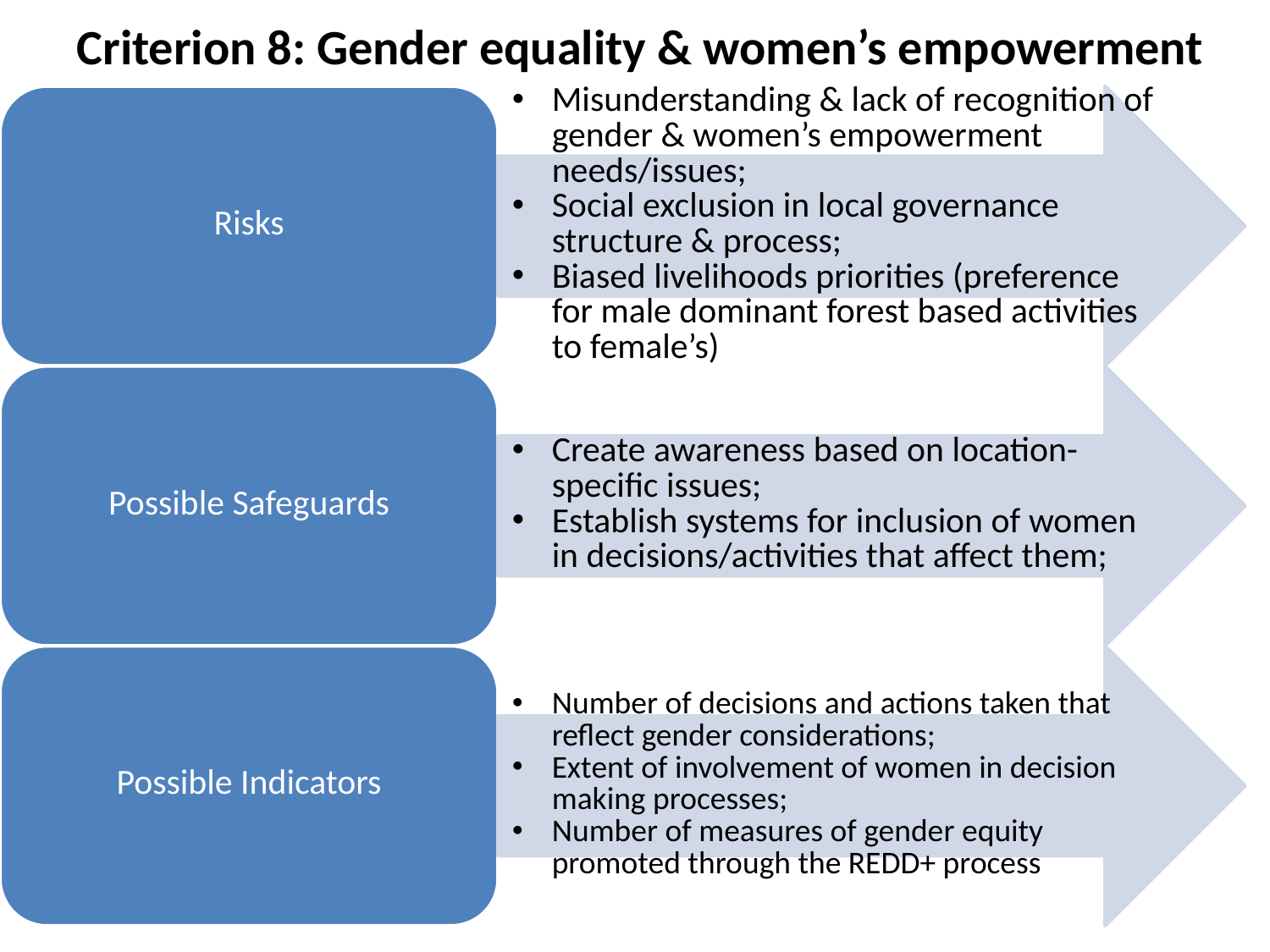

# Criterion 8: Gender equality & women’s empowerment
Risks
Misunderstanding & lack of recognition of gender & women’s empowerment needs/issues;
Possible Safeguards
Create awareness based on location-specific issues;
Possible Indicators
Number of decisions and actions taken that reflect gender considerations;
Social exclusion in local governance structure & process;
Biased livelihoods priorities (preference for male dominant forest based activities to female’s)
Establish systems for inclusion of women in decisions/activities that affect them;
Extent of involvement of women in decision making processes;
Number of measures of gender equity promoted through the REDD+ process